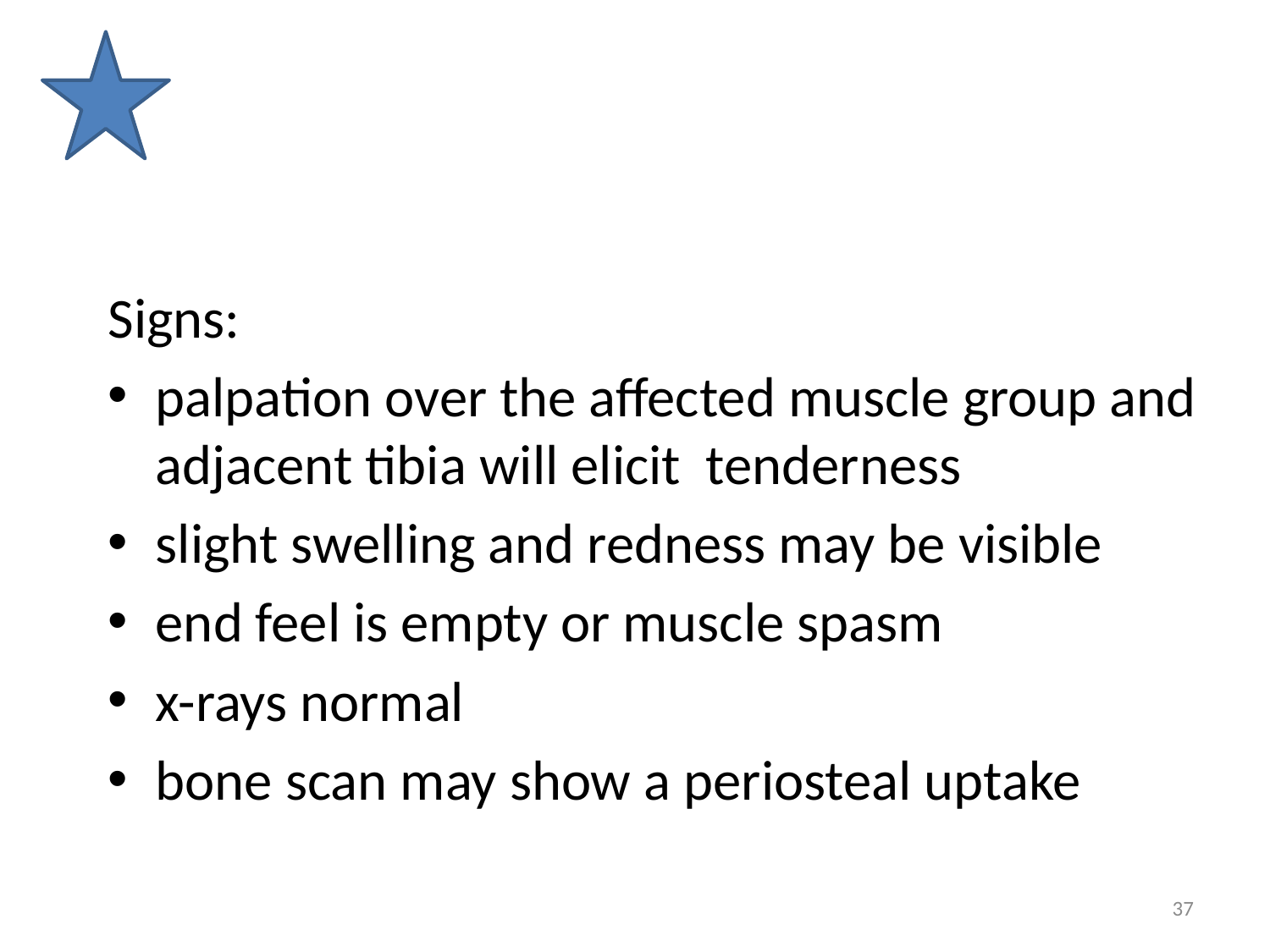

#
Signs:
palpation over the affected muscle group and adjacent tibia will elicit  tenderness
slight swelling and redness may be visible
end feel is empty or muscle spasm
x-rays normal
bone scan may show a periosteal uptake

37